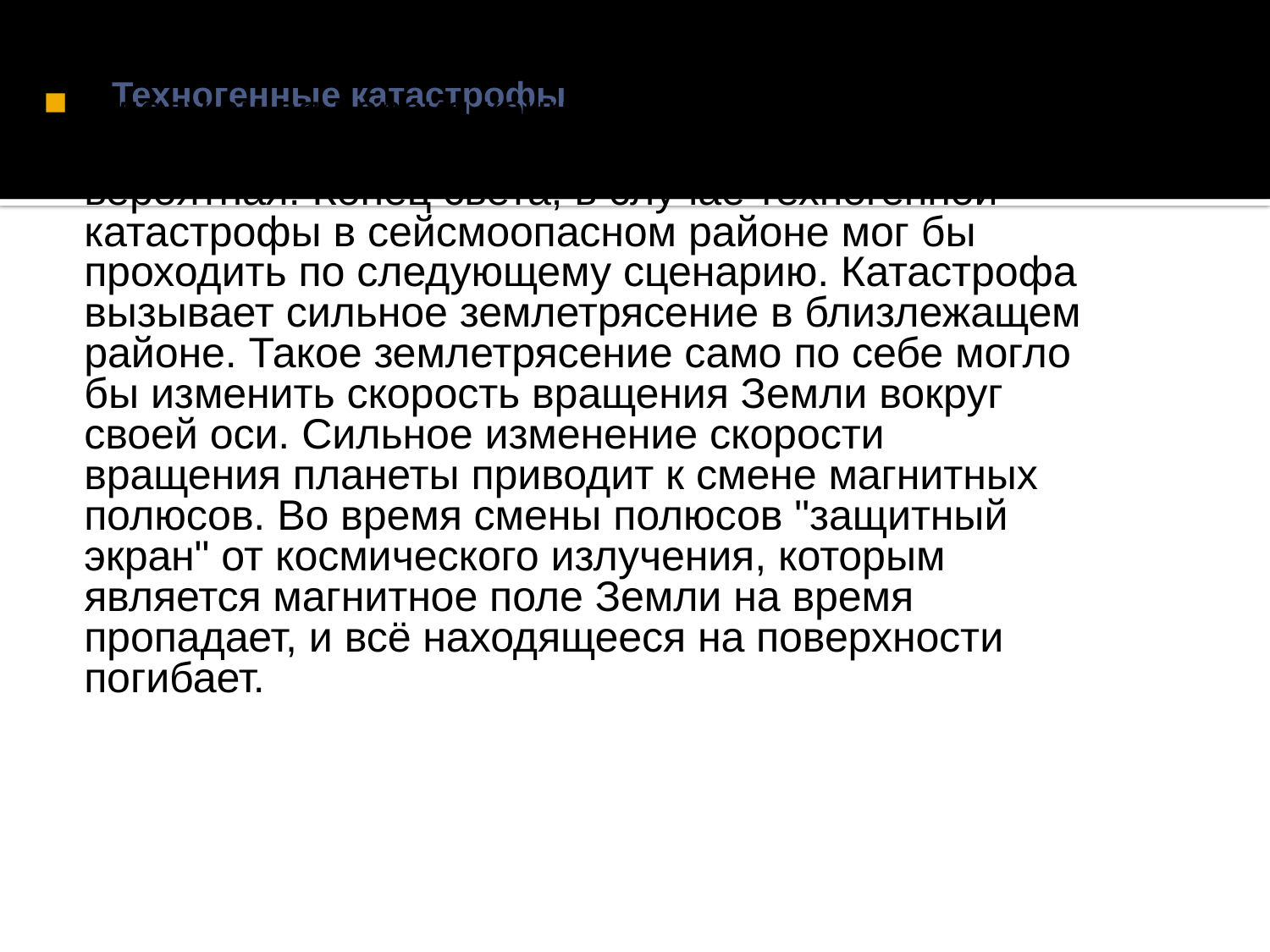

# Техногенные катастрофы
Следующая версия конца света связана с человеческим фактором, и поэтому  наиболее вероятная. Конец света, в случае техногенной катастрофы в сейсмоопасном районе мог бы проходить по следующему сценарию. Катастрофа вызывает сильное землетрясение в близлежащем районе. Такое землетрясение само по себе могло бы изменить скорость вращения Земли вокруг своей оси. Сильное изменение скорости вращения планеты приводит к смене магнитных полюсов. Во время смены полюсов "защитный экран" от космического излучения, которым является магнитное поле Земли на время пропадает, и всё находящееся на поверхности погибает.